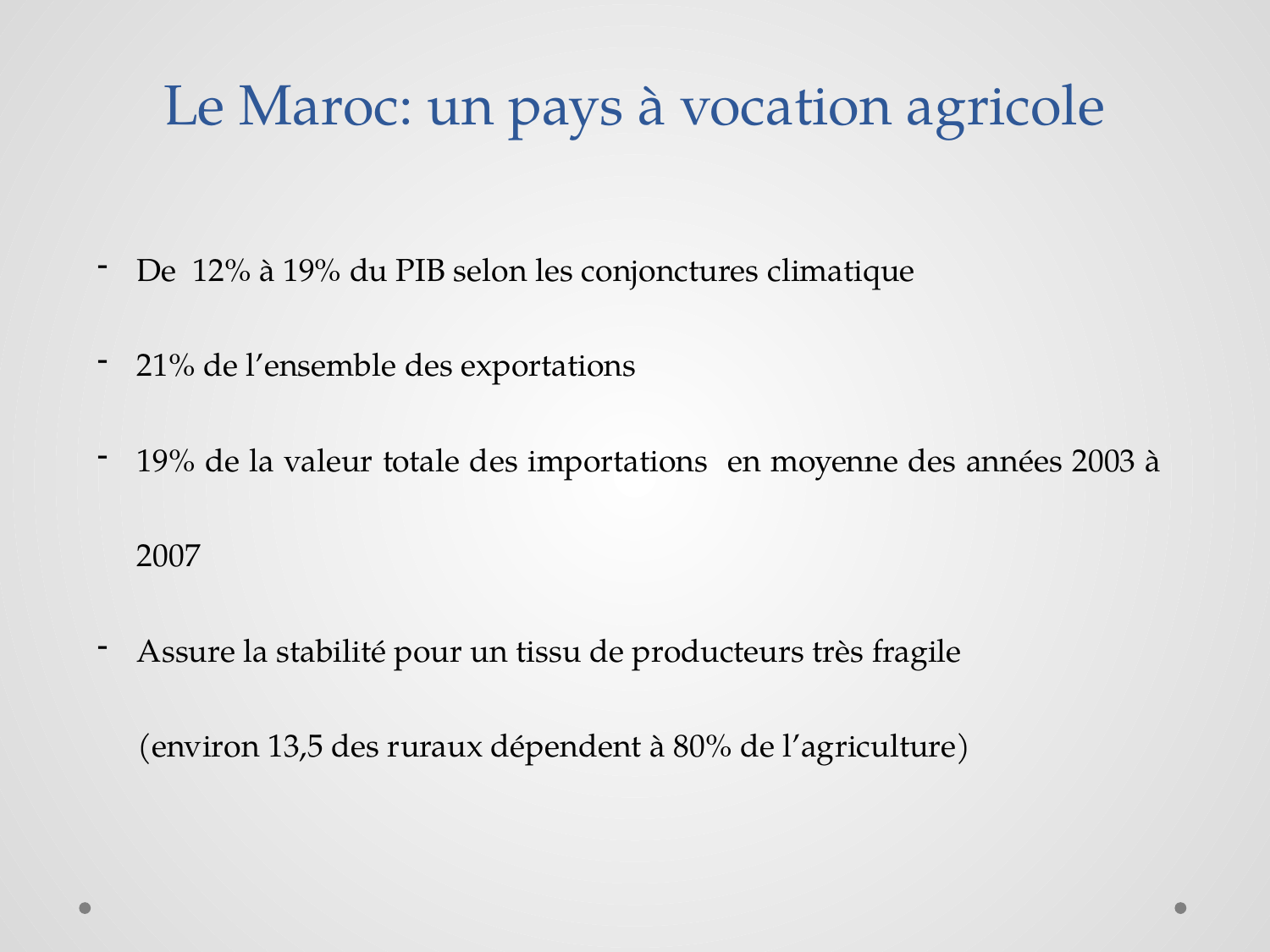

# Le Maroc: un pays à vocation agricole
De  12% à 19% du PIB selon les conjonctures climatique
21% de l’ensemble des exportations
19% de la valeur totale des importations  en moyenne des années 2003 à 2007
Assure la stabilité pour un tissu de producteurs très fragile
     (environ 13,5 des ruraux dépendent à 80% de l’agriculture)